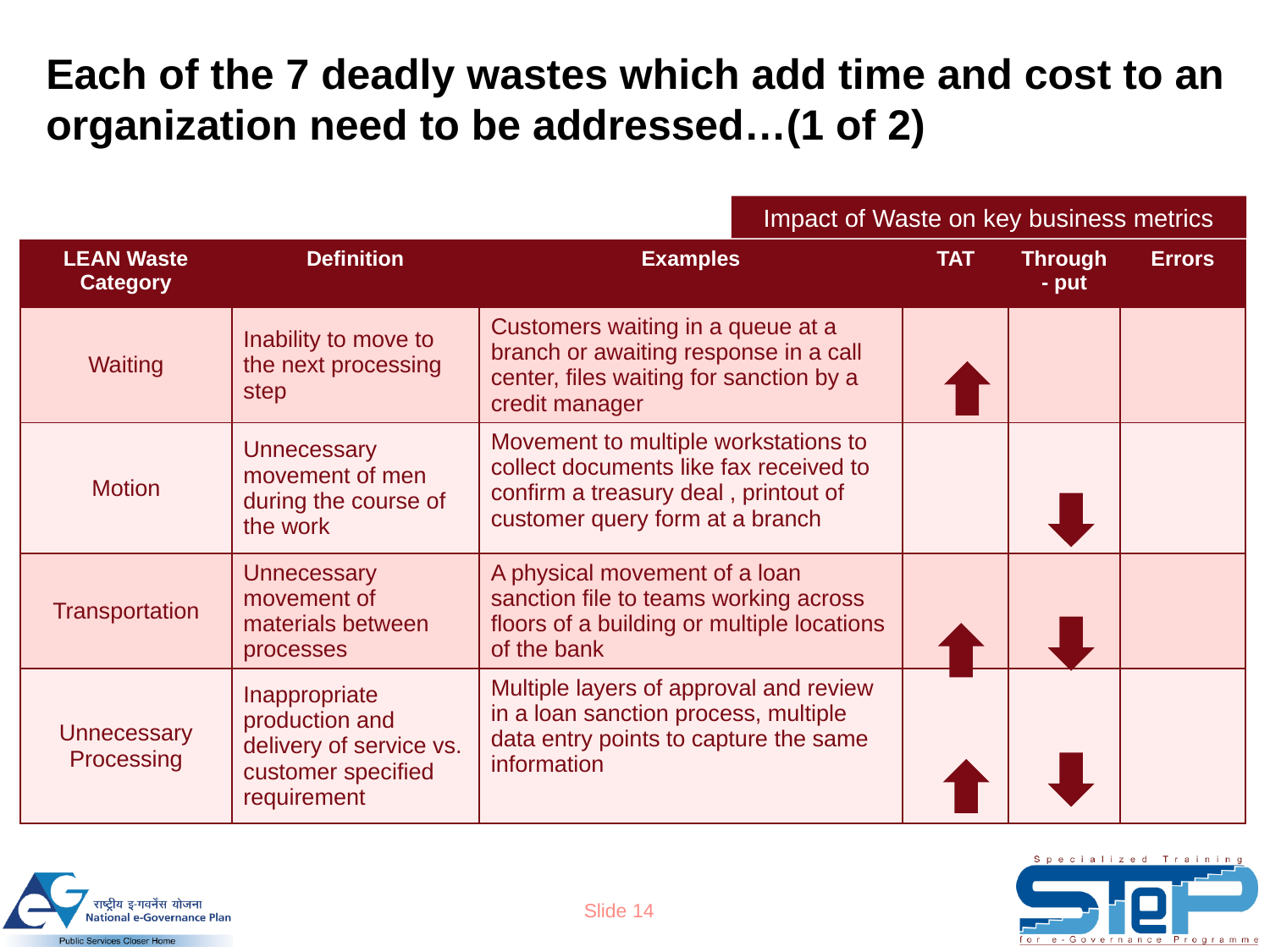

# Each of the 7 deadly wastes which add time and cost to an organization need to be addressed…(1 of 2)
Impact of Waste on key business metrics
| LEAN Waste Category | Definition | Examples | TAT | Through- put | Errors |
| --- | --- | --- | --- | --- | --- |
| Waiting | Inability to move to the next processing step | Customers waiting in a queue at a branch or awaiting response in a call center, files waiting for sanction by a credit manager |  |  |  |
| Motion | Unnecessary movement of men during the course of the work | Movement to multiple workstations to collect documents like fax received to confirm a treasury deal , printout of customer query form at a branch |  |  |  |
| Transportation | Unnecessary movement of materials between processes | A physical movement of a loan sanction file to teams working across floors of a building or multiple locations of the bank |  |  |  |
| Unnecessary Processing | Inappropriate production and delivery of service vs. customer specified requirement | Multiple layers of approval and review in a loan sanction process, multiple data entry points to capture the same information |  |  |  |